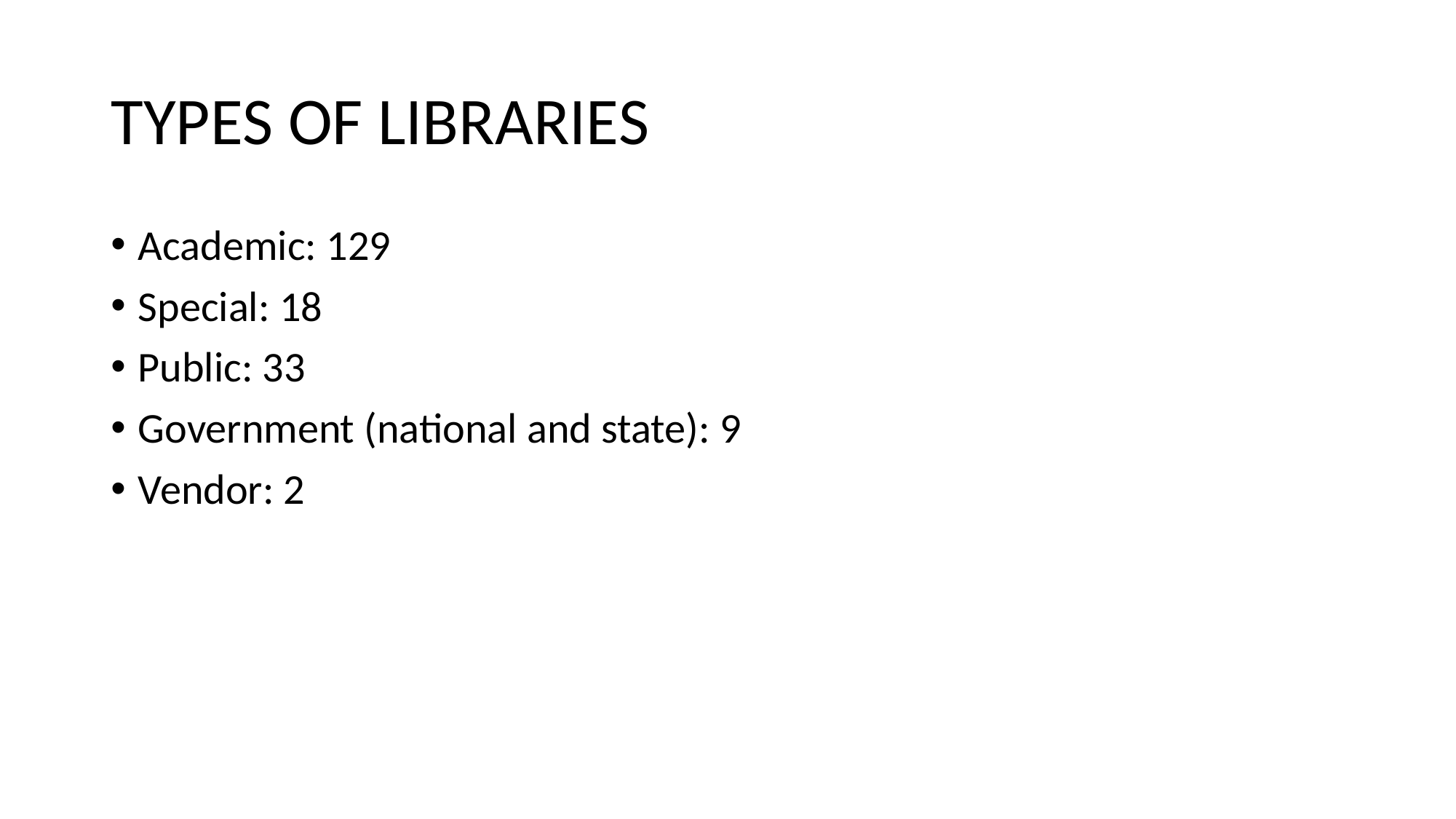

# TYPES OF LIBRARIES
Academic: 129
Special: 18
Public: 33
Government (national and state): 9
Vendor: 2